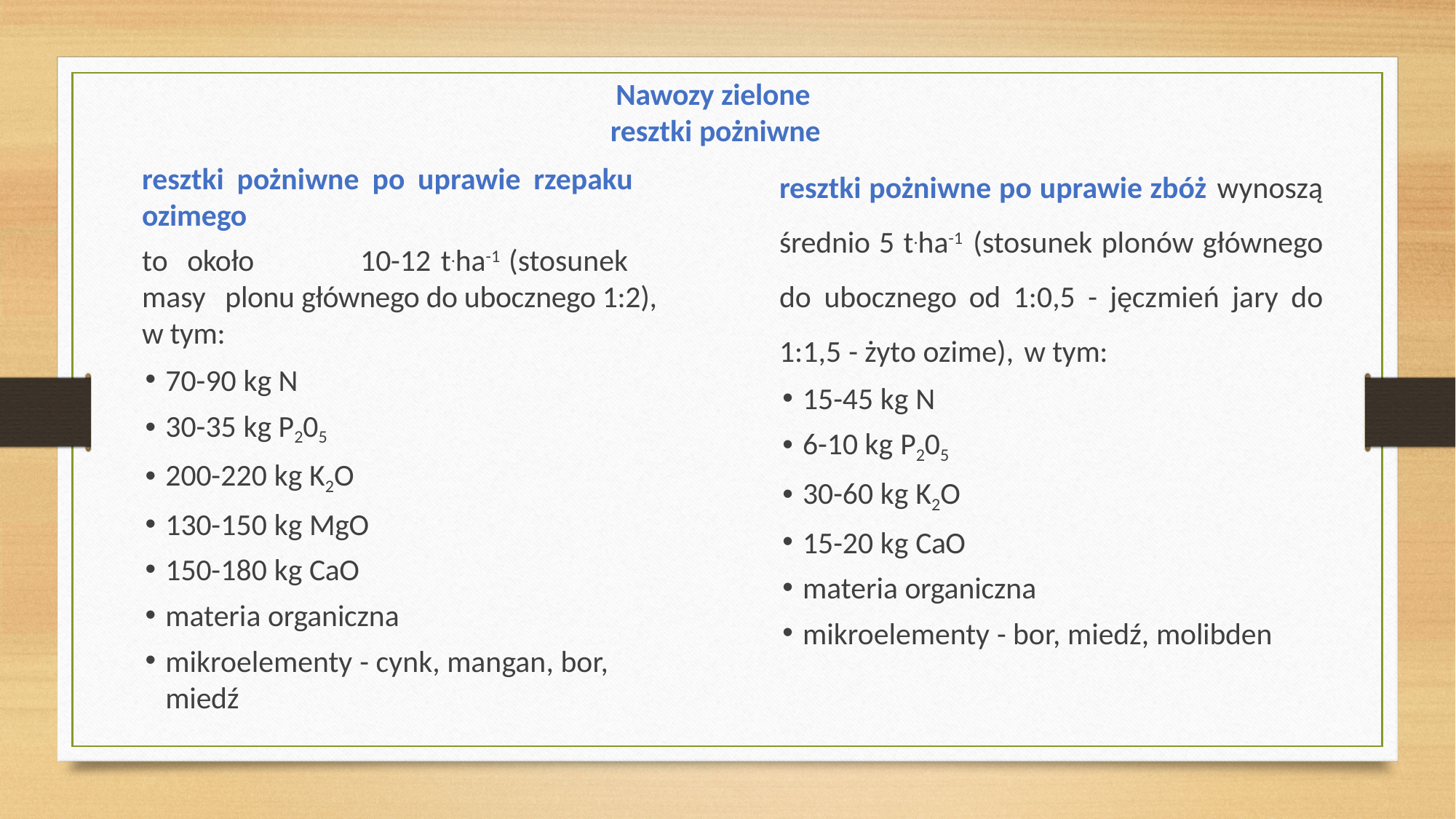

Nawozy zielone
resztki pożniwne
resztki pożniwne po uprawie rzepaku ozimego
to  około	10-12 t.ha-1 (stosunek  masy  plonu głównego do ubocznego 1:2), w tym:
70-90 kg N
30-35 kg P205
200-220 kg K2O
130-150 kg MgO
150-180 kg CaO
materia organiczna
mikroelementy - cynk, mangan, bor, miedź
resztki pożniwne po uprawie zbóż wynoszą średnio 5 t.ha-1 (stosunek plonów głównego do ubocznego od 1:0,5 - jęczmień jary do 1:1,5 - żyto ozime), w tym:
15-45 kg N
6-10 kg P205
30-60 kg K2O
15-20 kg CaO
materia organiczna
mikroelementy - bor, miedź, molibden